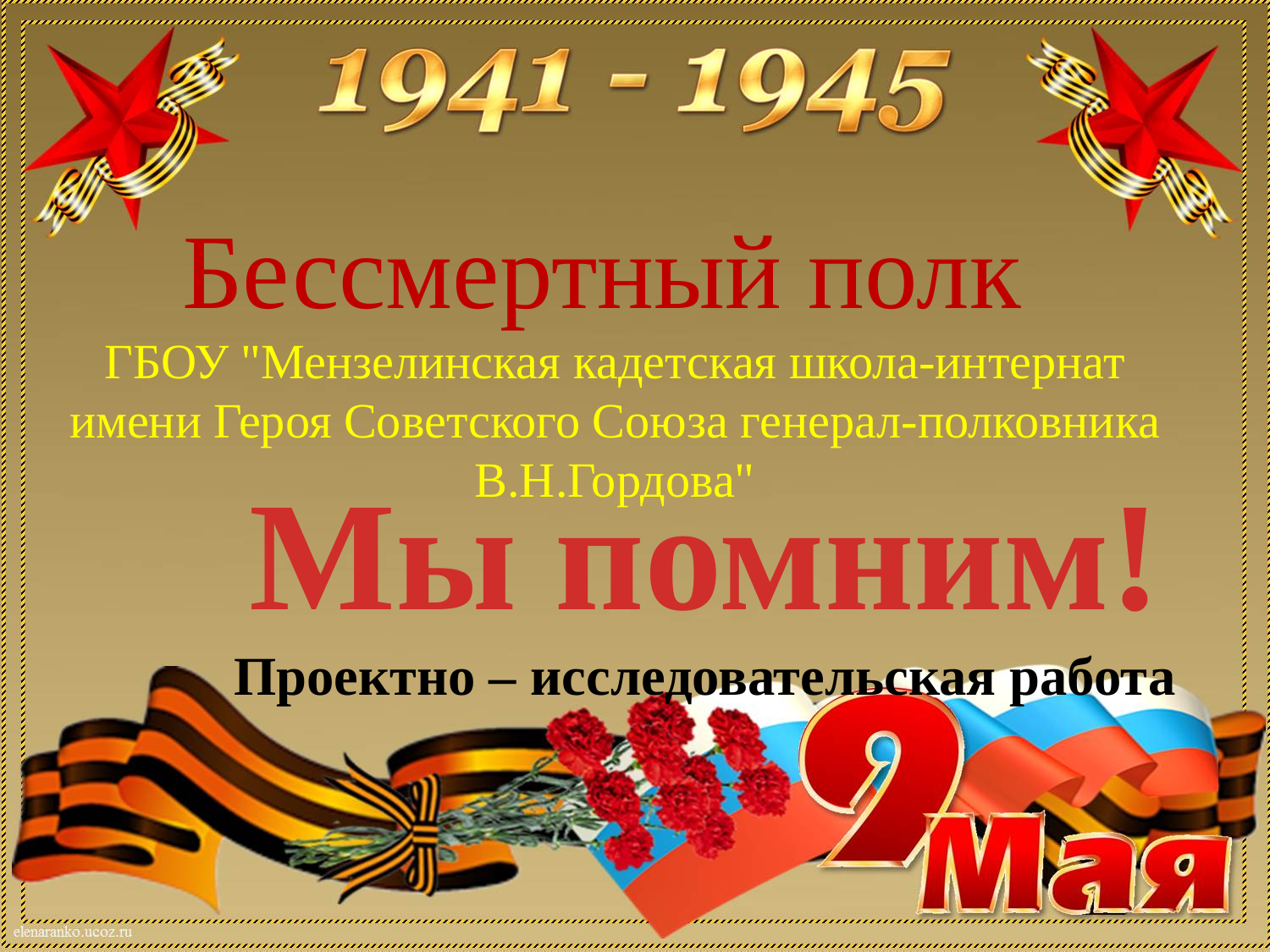

Бессмертный полк
ГБОУ "Мензелинская кадетская школа-интернат имени Героя Советского Союза генерал-полковника В.Н.Гордова"

# Мы помним! Проектно – исследовательская работа